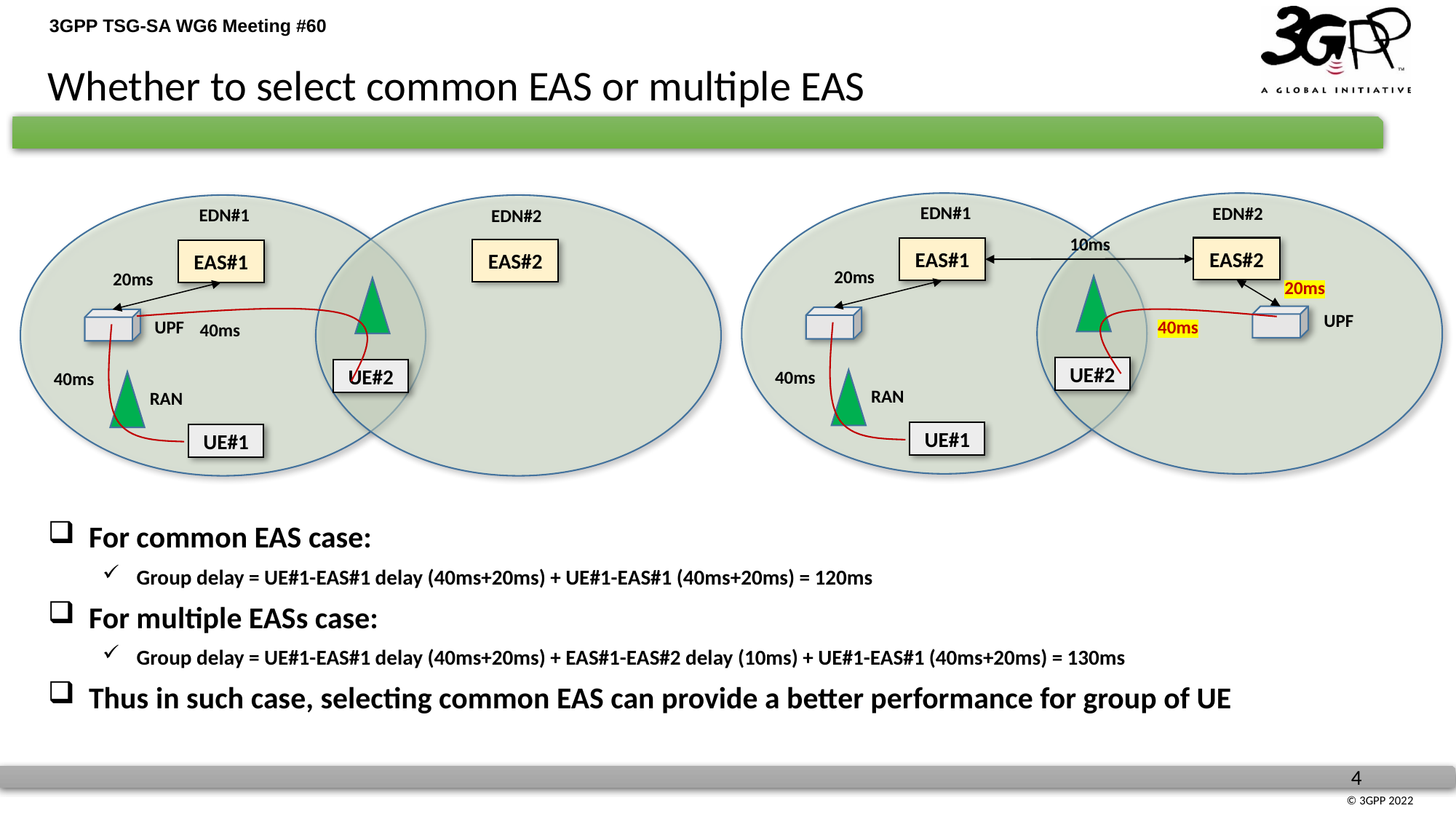

Whether to select common EAS or multiple EAS

EDN#1
EDN#2
EDN#1
EDN#2
10ms
EAS#2
EAS#1
EAS#2
EAS#1
20ms
20ms
20ms

UPF

40ms
UPF
40ms

UE#2
UE#2
40ms
40ms

RAN
RAN
UE#1
UE#1
For common EAS case:
Group delay = UE#1-EAS#1 delay (40ms+20ms) + UE#1-EAS#1 (40ms+20ms) = 120ms
For multiple EASs case:
Group delay = UE#1-EAS#1 delay (40ms+20ms) + EAS#1-EAS#2 delay (10ms) + UE#1-EAS#1 (40ms+20ms) = 130ms
Thus in such case, selecting common EAS can provide a better performance for group of UE